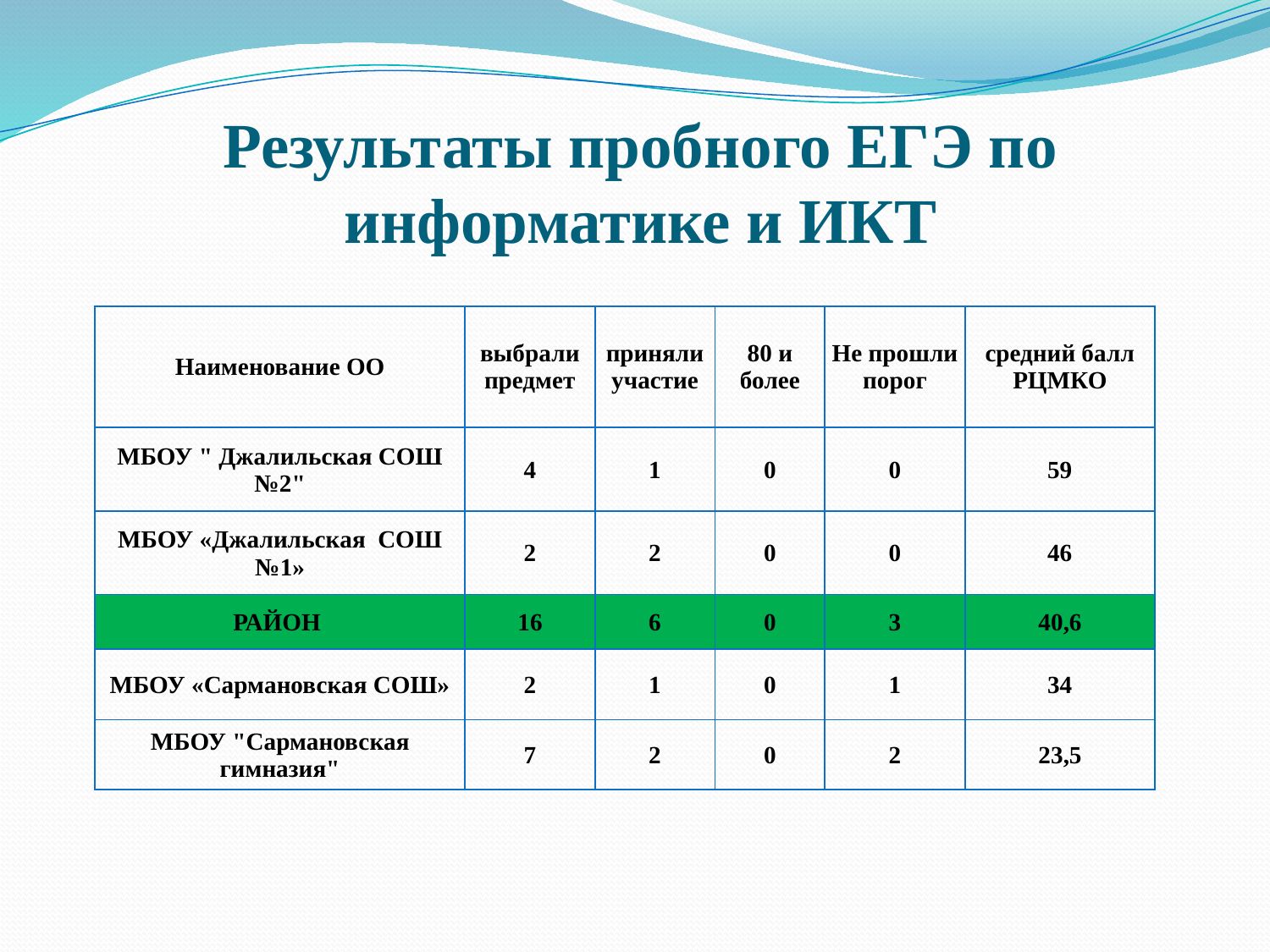

# Результаты пробного ЕГЭ по информатике и ИКТ
| Наименование ОО | выбрали предмет | приняли участие | 80 и более | Не прошли порог | средний балл РЦМКО |
| --- | --- | --- | --- | --- | --- |
| МБОУ " Джалильская СОШ №2" | 4 | 1 | 0 | 0 | 59 |
| МБОУ «Джалильская СОШ №1» | 2 | 2 | 0 | 0 | 46 |
| РАЙОН | 16 | 6 | 0 | 3 | 40,6 |
| МБОУ «Сармановская СОШ» | 2 | 1 | 0 | 1 | 34 |
| МБОУ "Сармановская гимназия" | 7 | 2 | 0 | 2 | 23,5 |